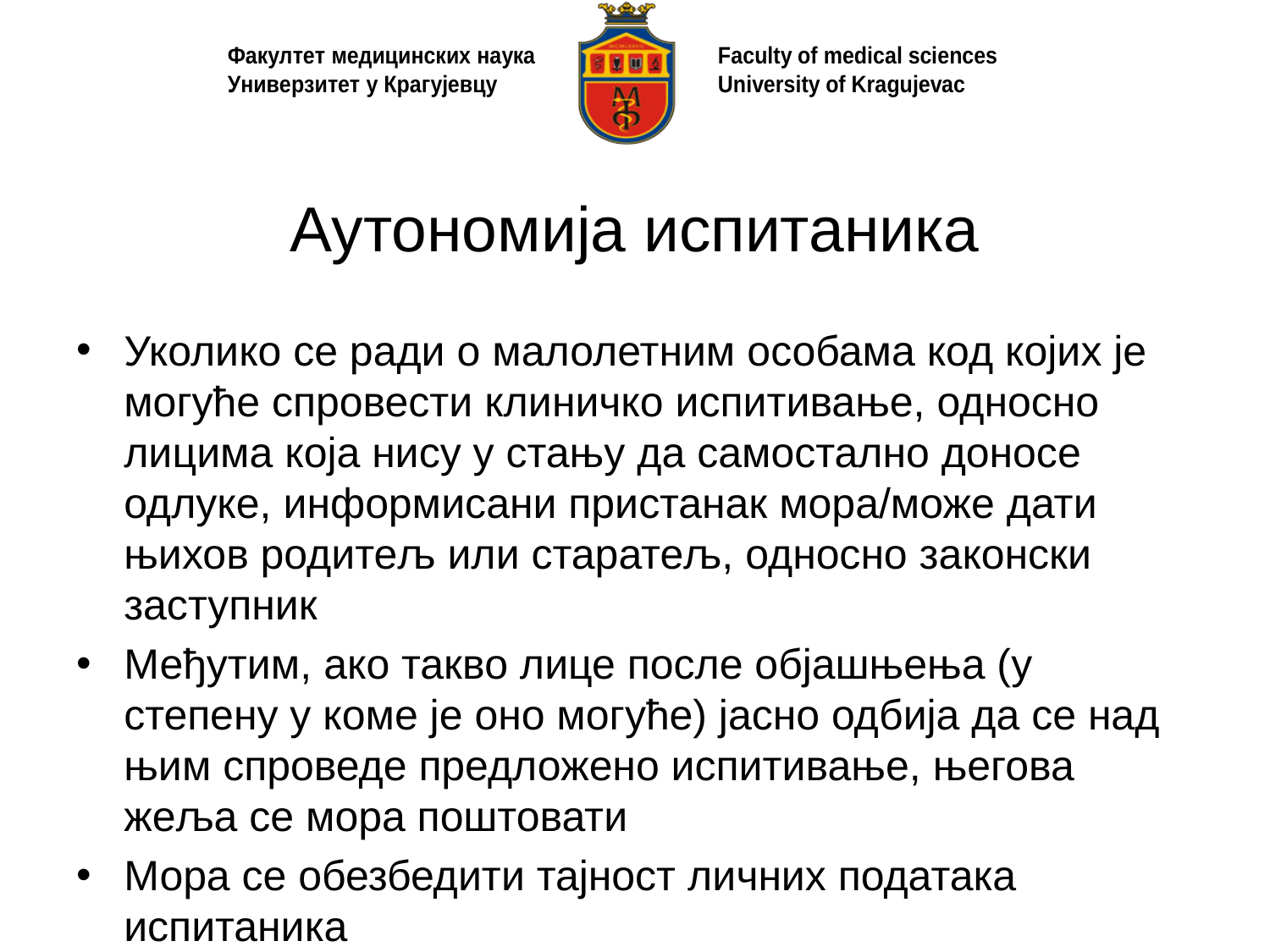

# Аутономија испитаника
Уколико се ради о малолетним особама код којих је могуће спровести клиничко испитивање, односно лицима која нису у стању да самостално доносе одлуке, информисани пристанак мора/може дати њихов родитељ или старатељ, односно законски заступник
Међутим, ако такво лице после објашњења (у степену у коме је оно могуће) јасно одбија да се над њим спроведе предложено испитивање, његова жеља се мора поштовати
Мора се обезбедити тајност личних података испитаника